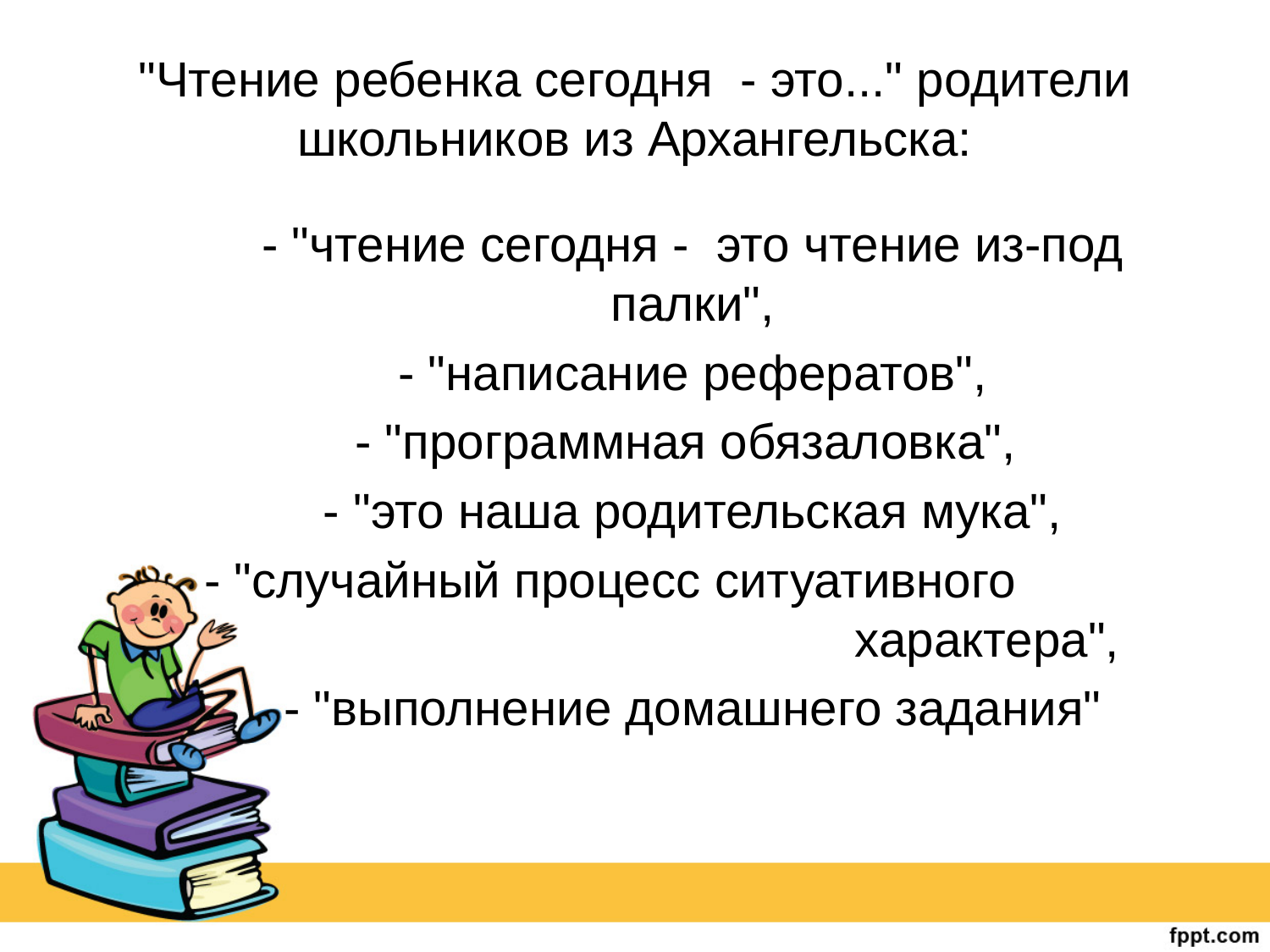

# "Чтение ребенка сегодня  - это..." родители школьников из Архангельска:
- "чтение сегодня -  это чтение из-под палки",
- "написание рефератов",
- "программная обязаловка",
- "это наша родительская мука",
- "случайный процесс ситуативного                                                        характера",
- "выполнение домашнего задания"